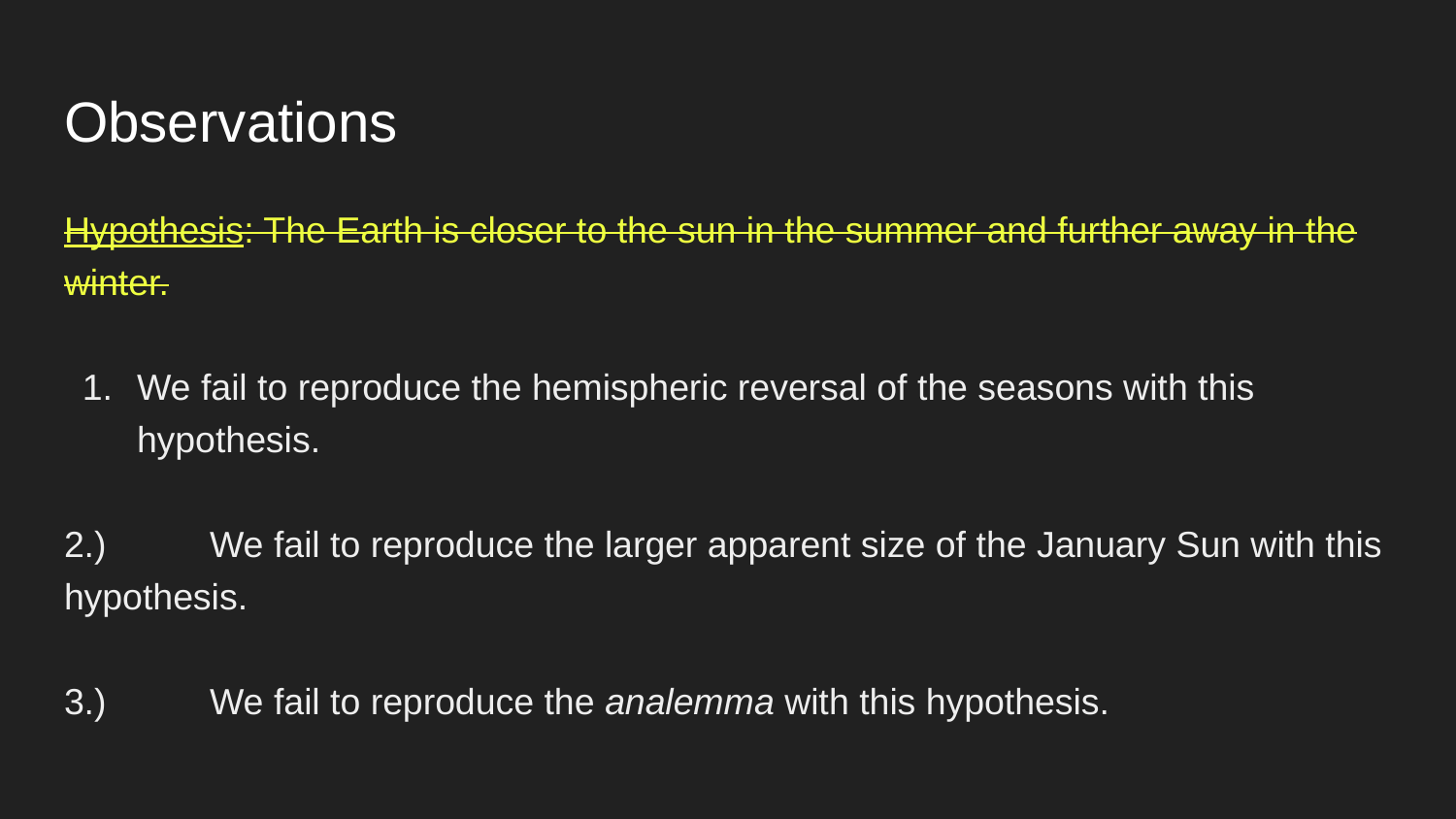

# Observations
Hypothesis: The Earth is closer to the sun in the summer and further away in the winter.

We fail to reproduce the hemispheric reversal of the seasons with this hypothesis.

2.)	We fail to reproduce the larger apparent size of the January Sun with this hypothesis.

3.)	We fail to reproduce the analemma with this hypothesis.